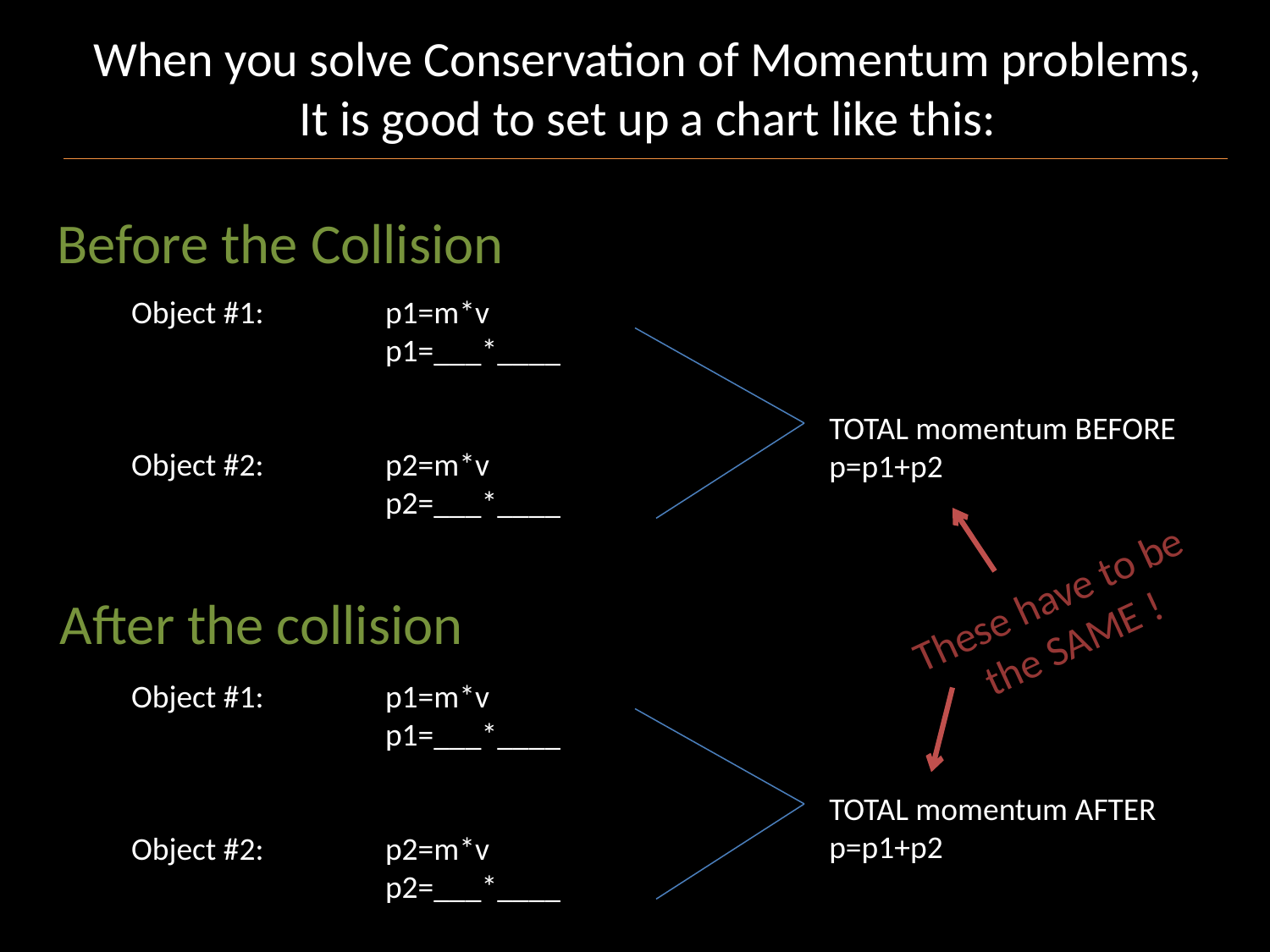

When you solve Conservation of Momentum problems,
It is good to set up a chart like this:

Before the Collision
Object #1:	p1=m*v
		p1=___*____

Object #2:	p2=m*v
		p2=___*____

TOTAL momentum BEFORE
p=p1+p2
These have to be
the SAME !
 After the collision
Object #1:	p1=m*v
		p1=___*____

Object #2:	p2=m*v
		p2=___*____

TOTAL momentum AFTER
p=p1+p2